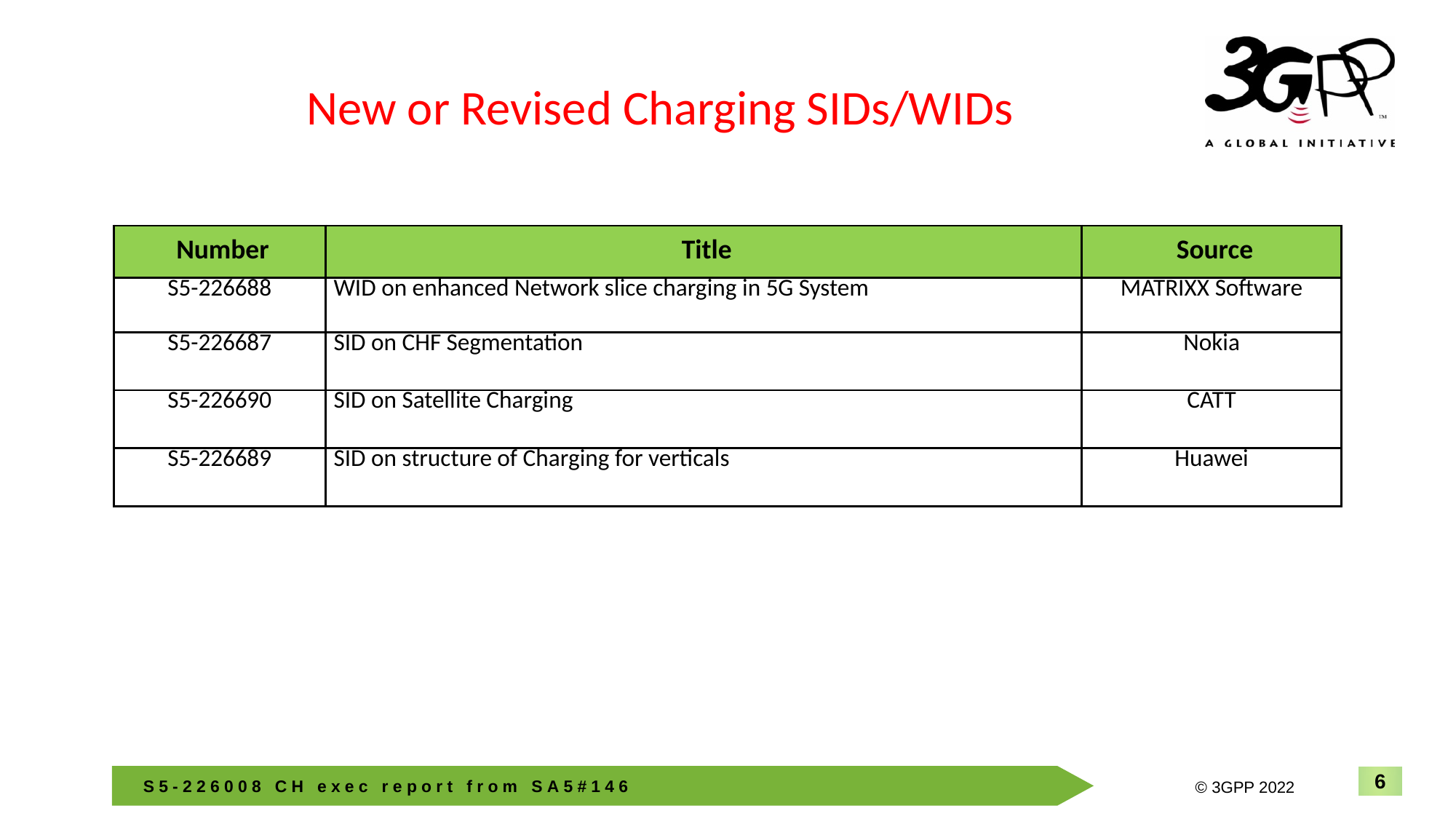

New or Revised Charging SIDs/WIDs
| Number | Title | Source |
| --- | --- | --- |
| S5-226688 | WID on enhanced Network slice charging in 5G System | MATRIXX Software |
| S5-226687 | SID on CHF Segmentation | Nokia |
| S5-226690 | SID on Satellite Charging | CATT |
| S5-226689 | SID on structure of Charging for verticals | Huawei |